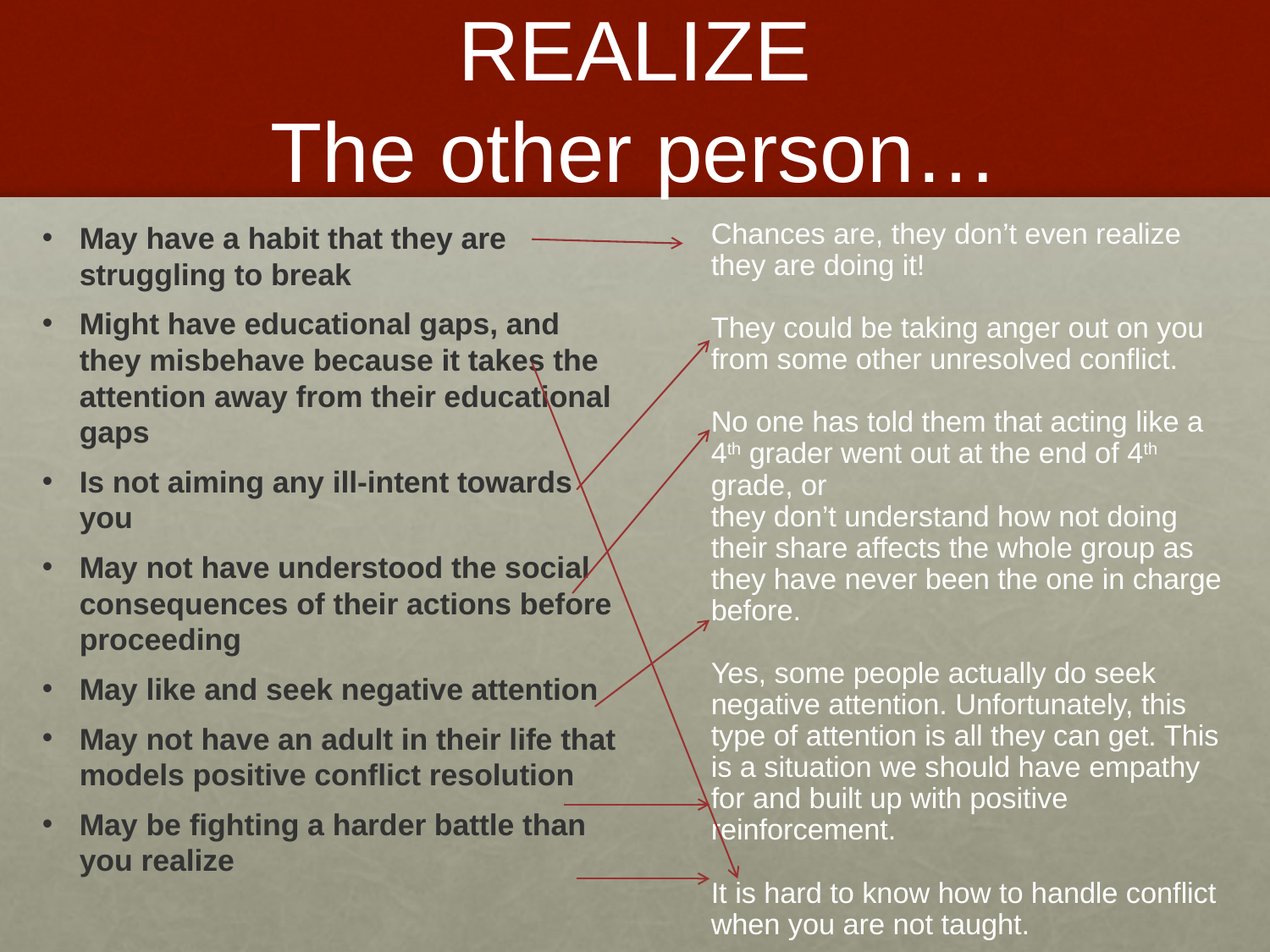

# REALIZE The other person…
May have a habit that they are struggling to break
Might have educational gaps, and they misbehave because it takes the attention away from their educational gaps
Is not aiming any ill-intent towards you
May not have understood the social consequences of their actions before proceeding
May like and seek negative attention
May not have an adult in their life that models positive conflict resolution
May be fighting a harder battle than you realize

Chances are, they don’t even realize they are doing it!

They could be taking anger out on you from some other unresolved conflict.

No one has told them that acting like a 4th grader went out at the end of 4th grade, or
they don’t understand how not doing their share affects the whole group as they have never been the one in charge before.

Yes, some people actually do seek negative attention. Unfortunately, this type of attention is all they can get. This is a situation we should have empathy for and built up with positive reinforcement.

It is hard to know how to handle conflict when you are not taught.

Not everyone has the same advantages in life.